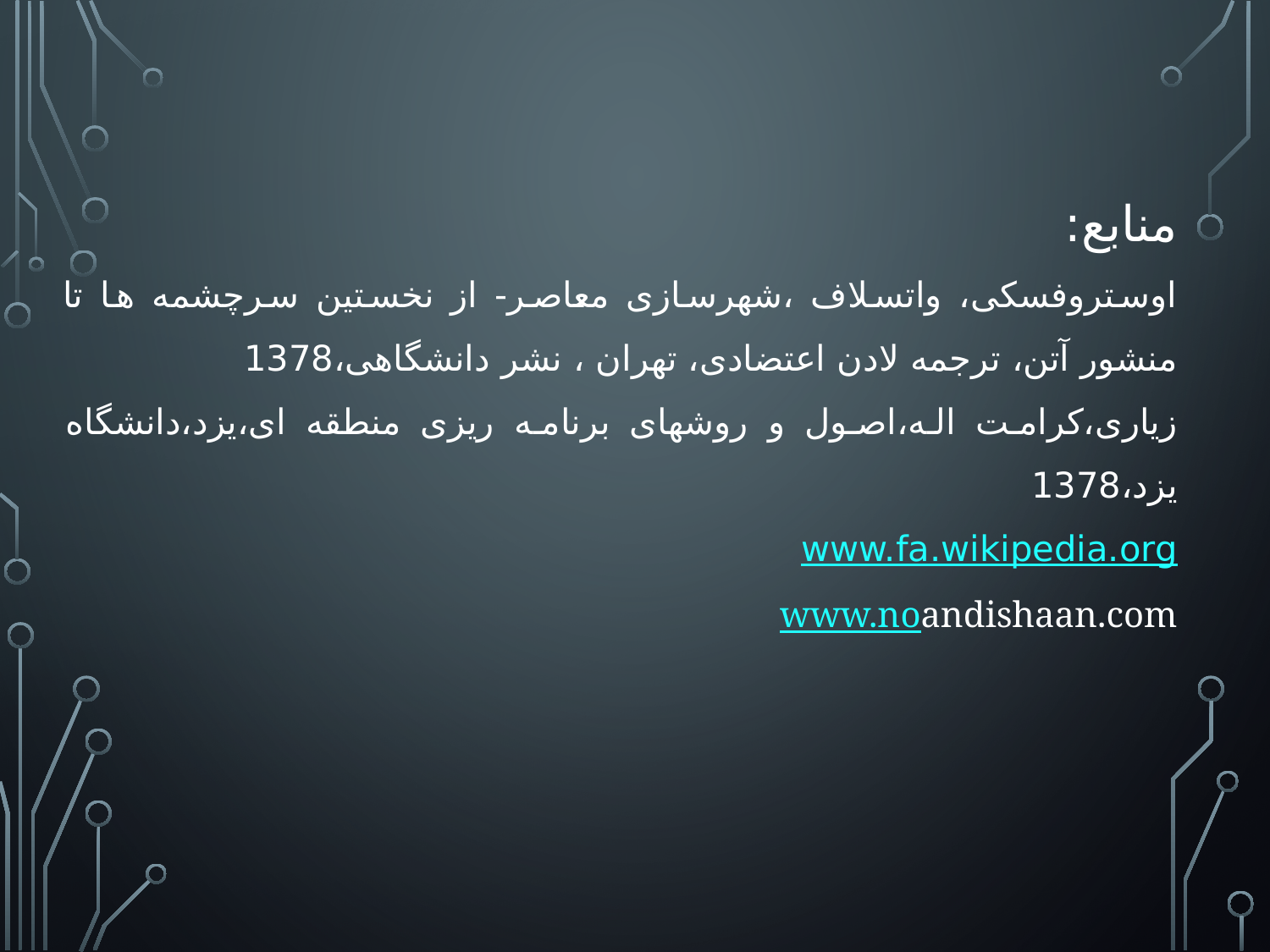

منابع:
اوستروفسکی، واتسلاف ،شهرسازی معاصر- از نخستین سرچشمه ها تا منشور آتن، ترجمه لادن اعتضادی، تهران ، نشر دانشگاهی،1378
زیاری،کرامت اله،اصول و روشهای برنامه ریزی منطقه ای،یزد،دانشگاه یزد،1378
www.fa.wikipedia.org
www.noandishaan.com